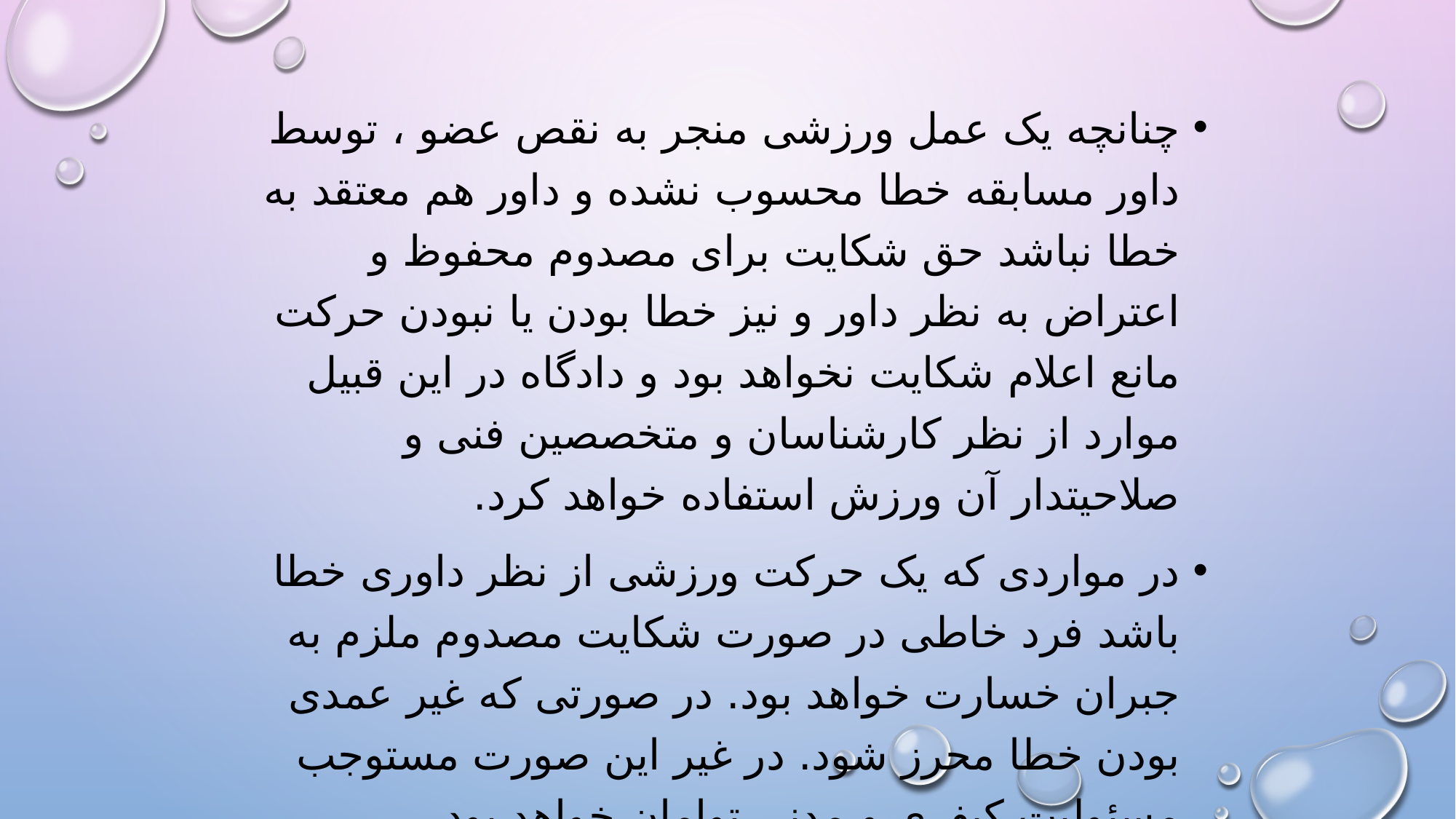

چنانچه یک عمل ورزشی منجر به نقص عضو ، توسط داور مسابقه خطا محسوب نشده و داور هم معتقد به خطا نباشد حق شکایت برای مصدوم محفوظ و اعتراض به نظر داور و نیز خطا بودن یا نبودن حرکت مانع اعلام شکایت نخواهد بود و دادگاه در این قبیل موارد از نظر کارشناسان و متخصصین فنی و صلاحیتدار آن ورزش استفاده خواهد کرد.
در مواردی که یک حرکت ورزشی از نظر داوری خطا باشد فرد خاطی در صورت شکایت مصدوم ملزم به جبران خسارت خواهد بود. در صورتی که غیر عمدی بودن خطا محرز شود. در غیر این صورت مستوجب مسئولیت کیفری و مدنی توامان خواهد بود.